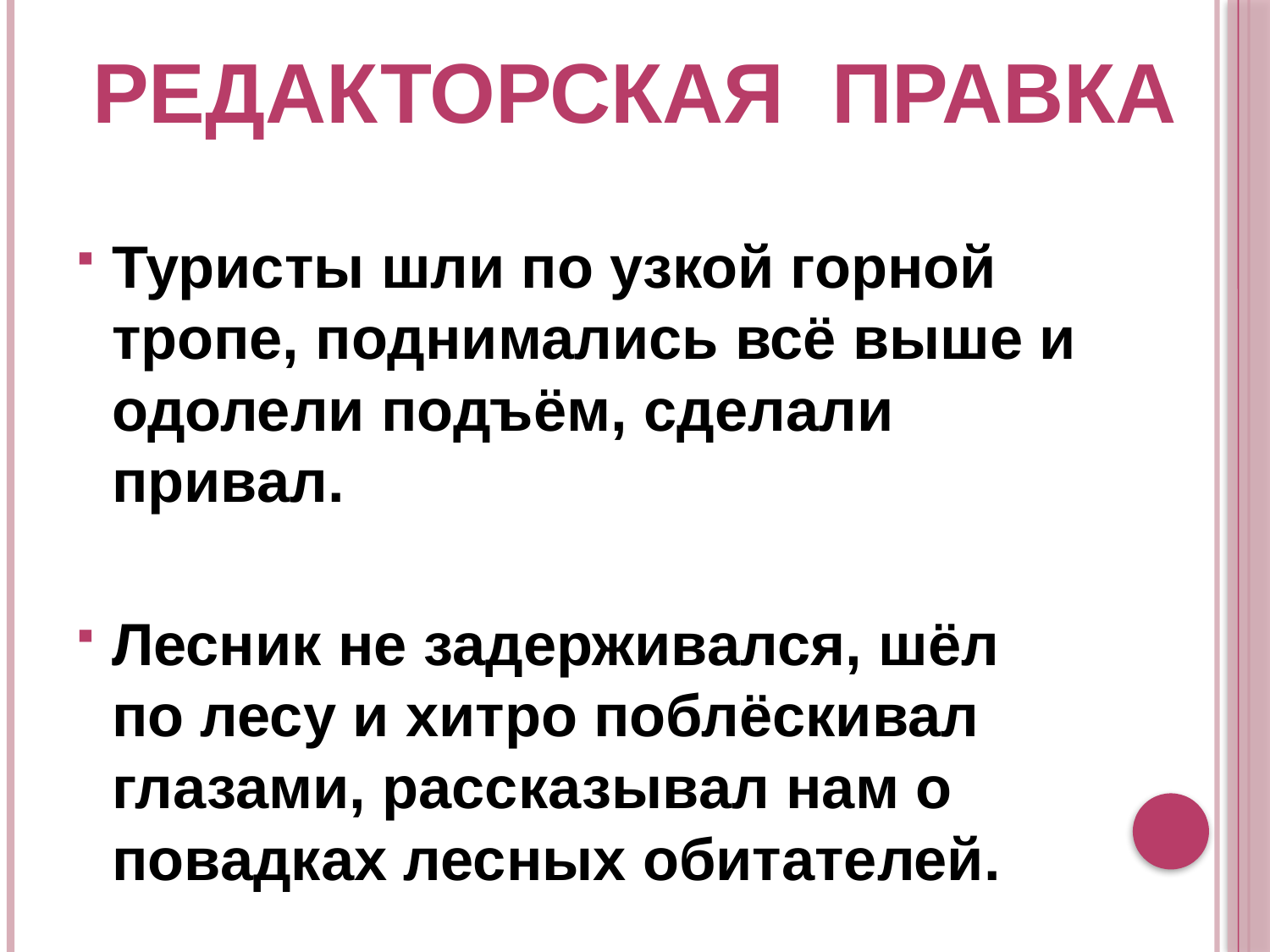

# Редакторская  правка
Туристы шли по узкой горной тропе, поднимались всё выше и одолели подъём, сделали привал.

Лесник не задерживался, шёл по лесу и хитро поблёскивал глазами, рассказывал нам о повадках лесных обитателей.